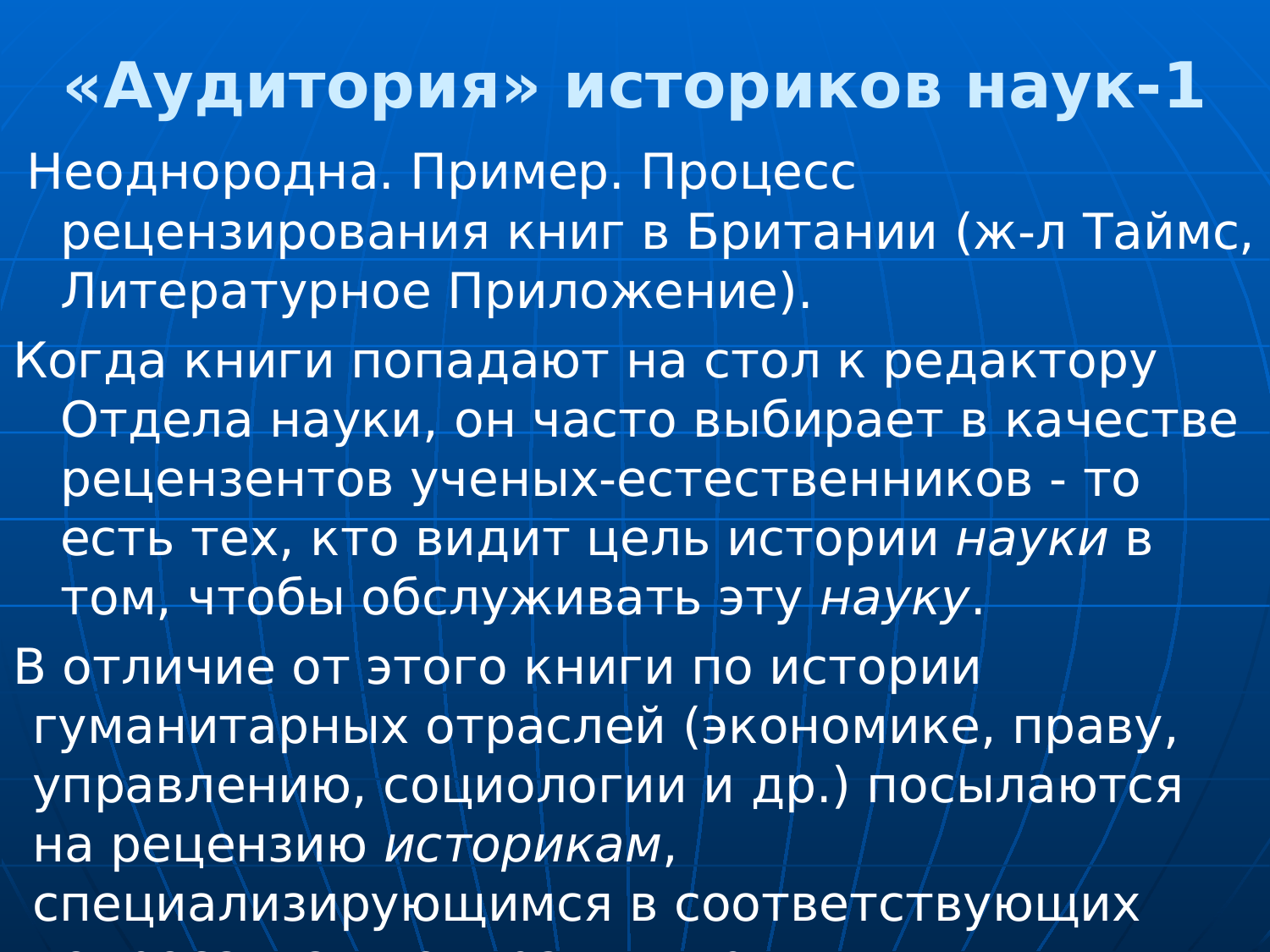

# «Аудитория» историков наук-1
 Неоднородна. Пример. Процесс рецензирования книг в Британии (ж-л Таймс, Литературное Приложение).
Когда книги попадают на стол к редактору Отдела науки, он часто выбирает в качестве рецензентов ученых-естественников - то есть тех, кто видит цель истории науки в том, чтобы обслуживать эту науку.
В отличие от этого книги по истории гуманитарных отраслей (экономике, праву, управлению, социологии и др.) посылаются на рецензию историкам, специализирующимся в соответствующих вопросах- эк-ке, праву, упр.